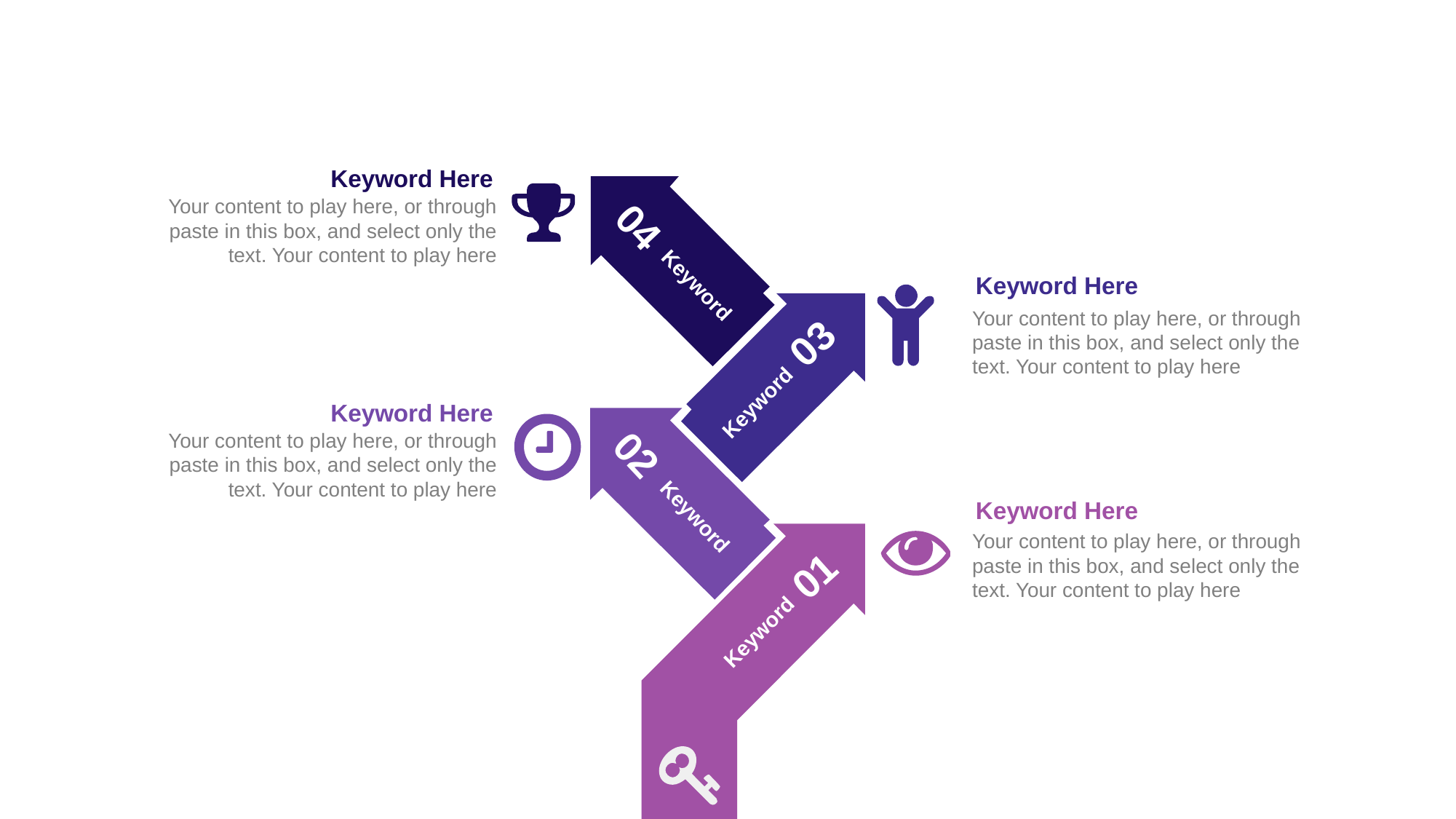

Keyword Here
Your content to play here, or through paste in this box, and select only the text. Your content to play here

04
Keyword Here
Your content to play here, or through paste in this box, and select only the text. Your content to play here
Keyword

03
Keyword
Keyword Here
Your content to play here, or through paste in this box, and select only the text. Your content to play here

02
Keyword Here
Your content to play here, or through paste in this box, and select only the text. Your content to play here
Keyword

01
Keyword